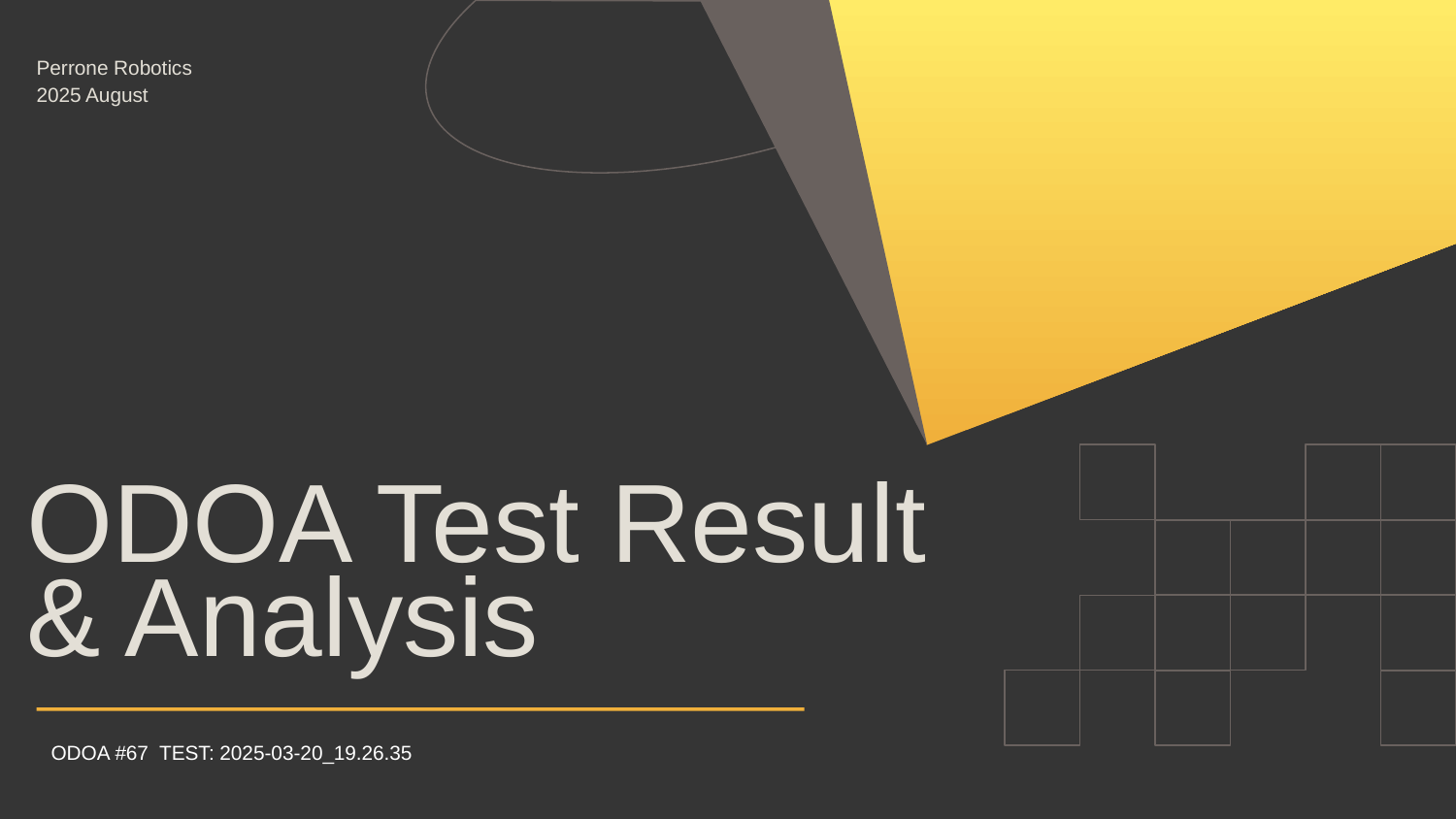

Perrone Robotics
2025 August
# ODOA Test Result & Analysis
ODOA #67  TEST: 2025-03-20_19.26.35